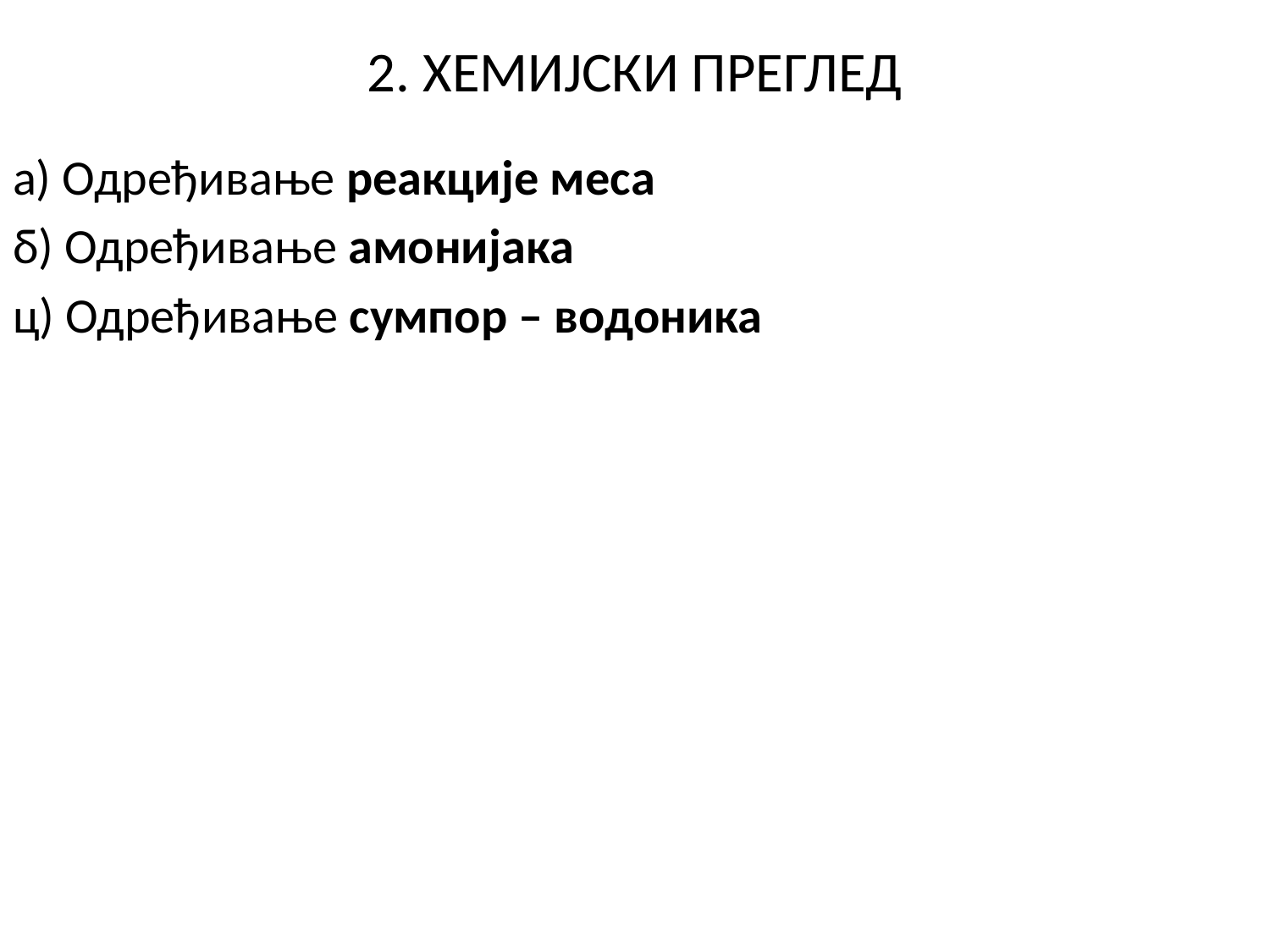

# 2. ХЕМИЈСКИ ПРЕГЛЕД
а) Одређивање реакције меса
б) Одређивање амонијака
ц) Одређивање сумпор – водоника